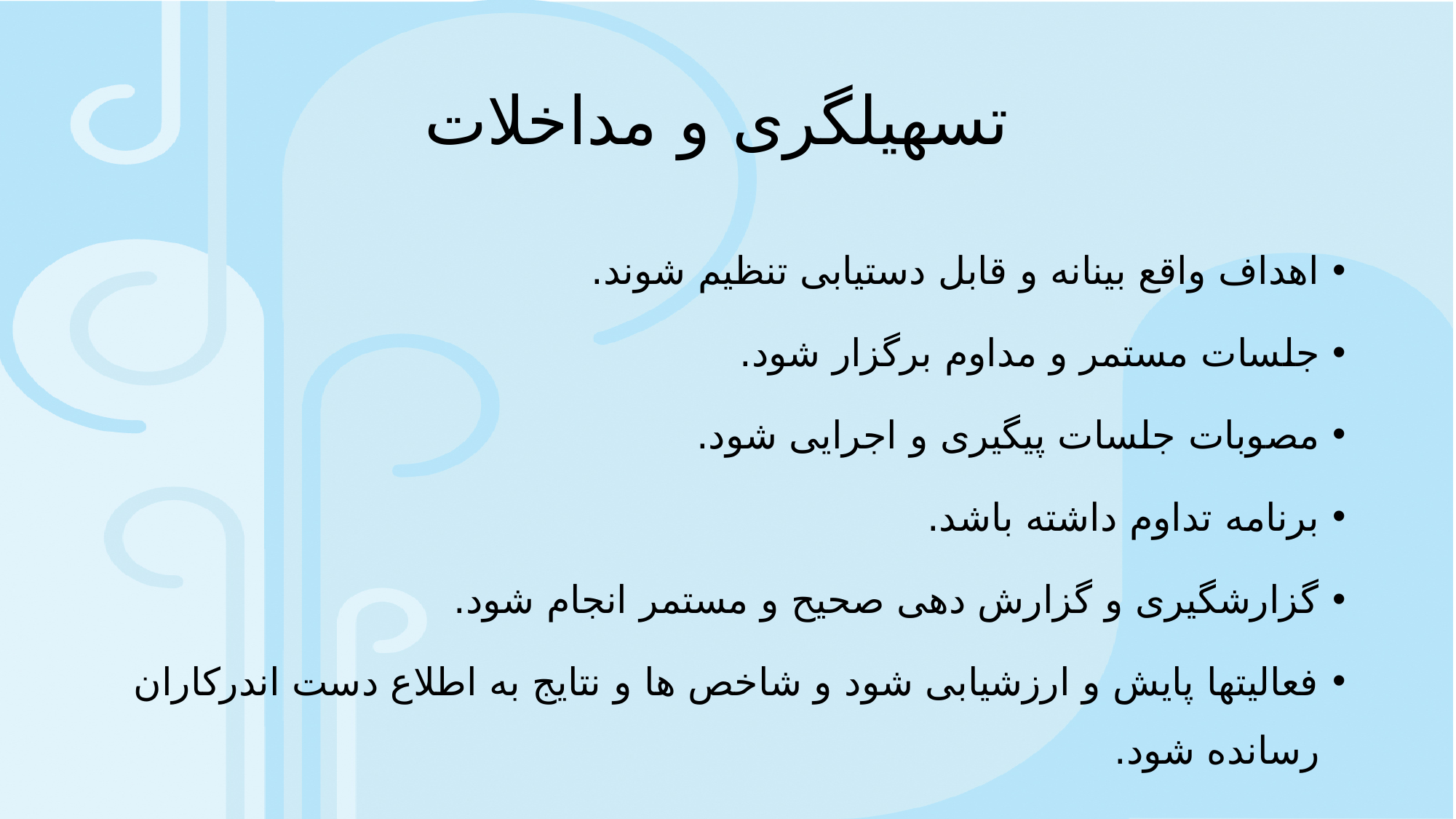

# تسهیلگری و مداخلات
اهداف واقع بینانه و قابل دستیابی تنظیم شوند.
جلسات مستمر و مداوم برگزار شود.
مصوبات جلسات پیگیری و اجرایی شود.
برنامه تداوم داشته باشد.
گزارشگیری و گزارش دهی صحیح و مستمر انجام شود.
فعالیتها پایش و ارزشیابی شود و شاخص ها و نتایج به اطلاع دست اندرکاران رسانده شود.